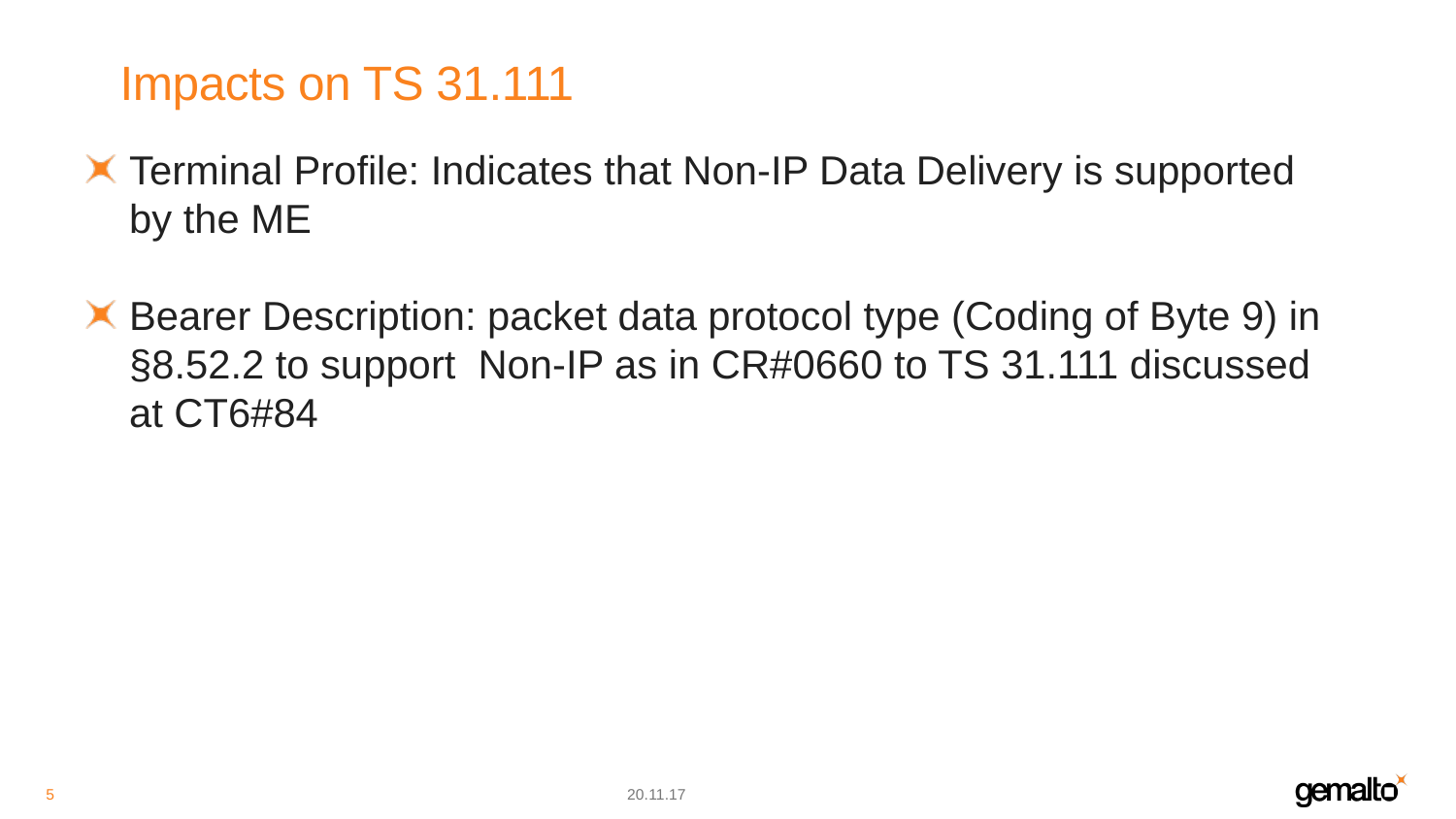

# Impacts on TS 31.111
Terminal Profile: Indicates that Non-IP Data Delivery is supported by the ME

Bearer Description: packet data protocol type (Coding of Byte 9) in §8.52.2 to support  Non-IP as in CR#0660 to TS 31.111 discussed at CT6#84
5
20.11.17